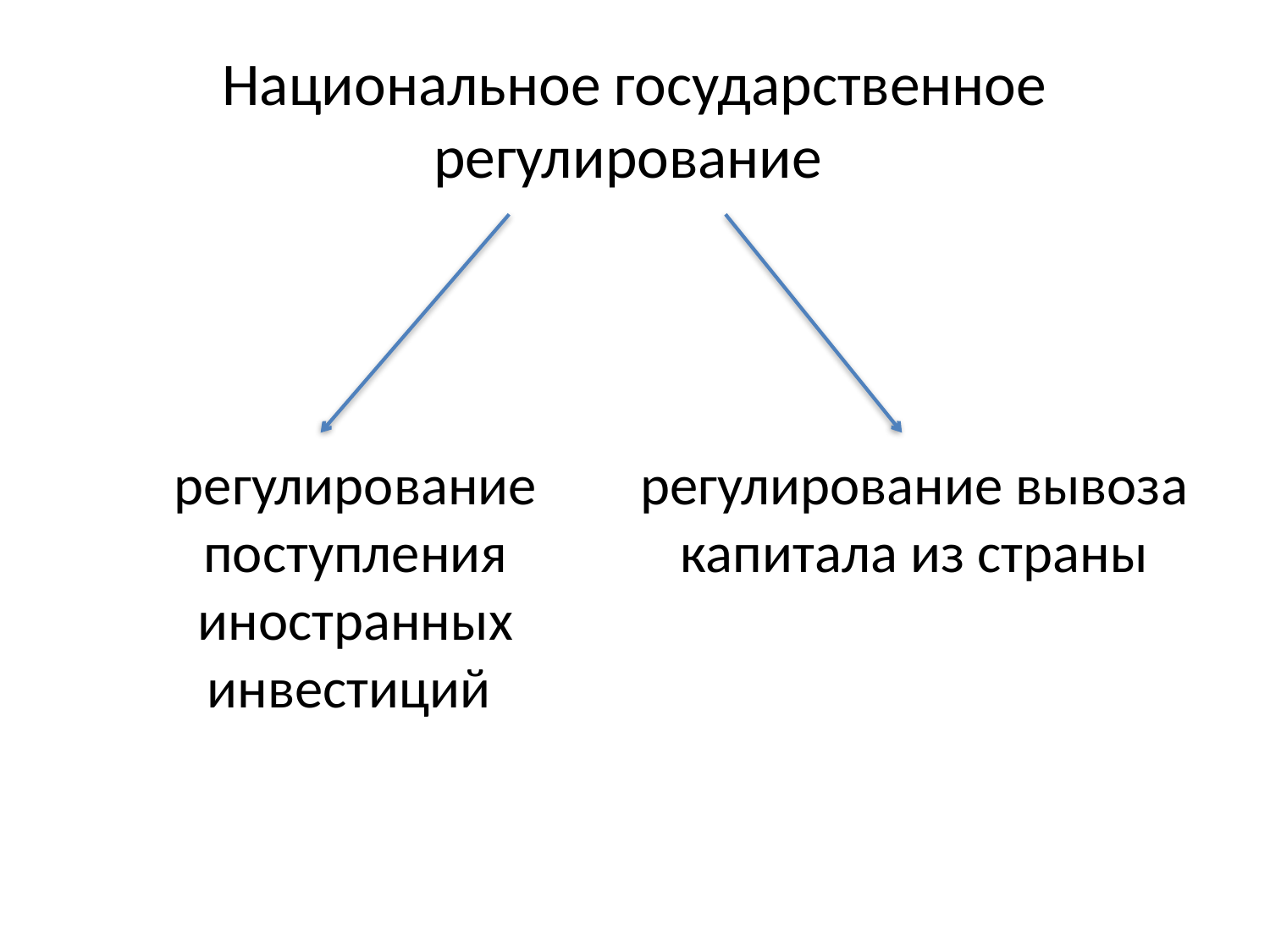

# Национальное государственное регулирование

регулирование поступления иностранных инвестиций

регулирование вывоза капитала из страны